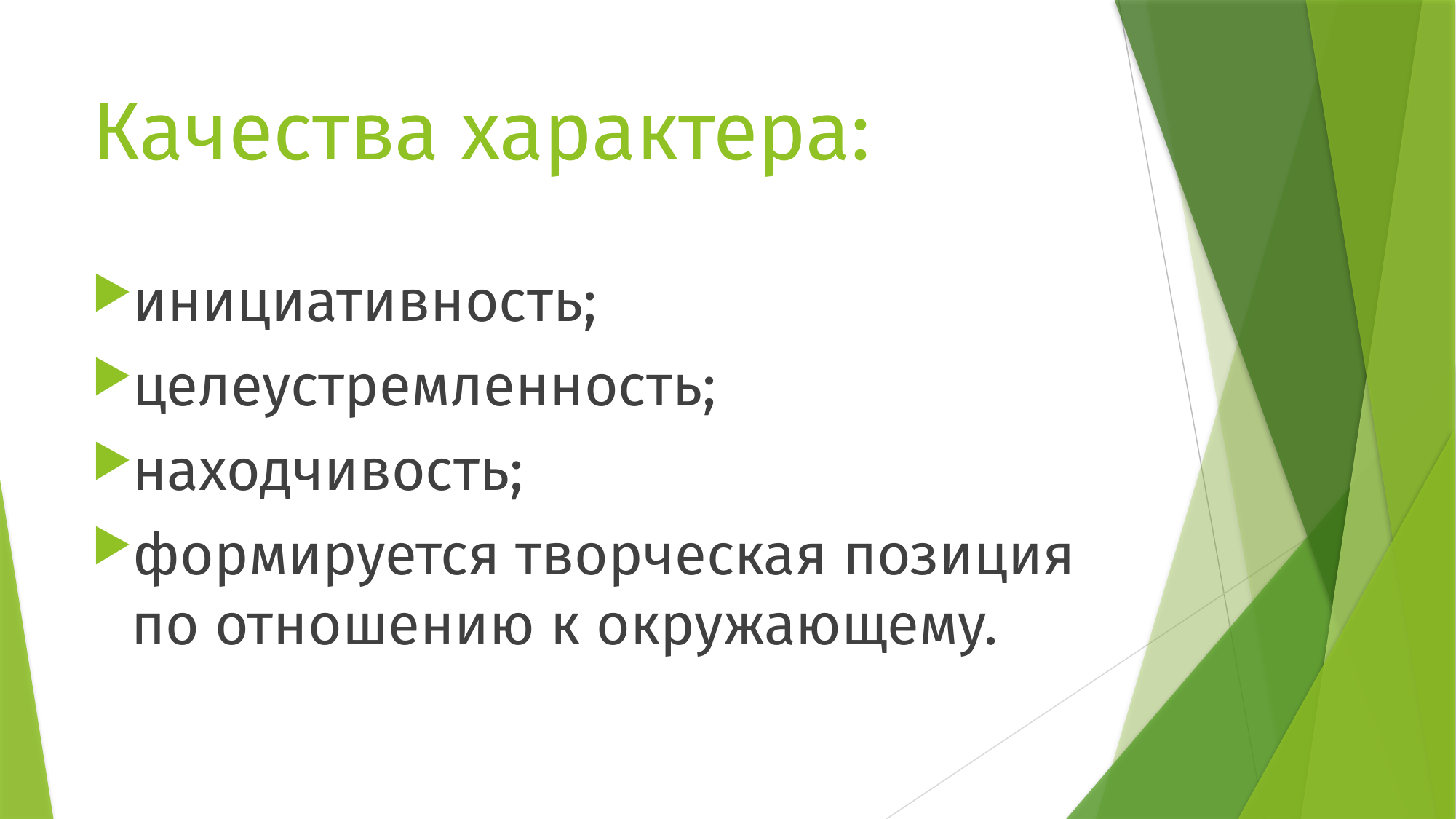

# Качества характера:
инициативность;
целеустремленность;
находчивость;
формируется творческая позиция по отношению к окружающему.